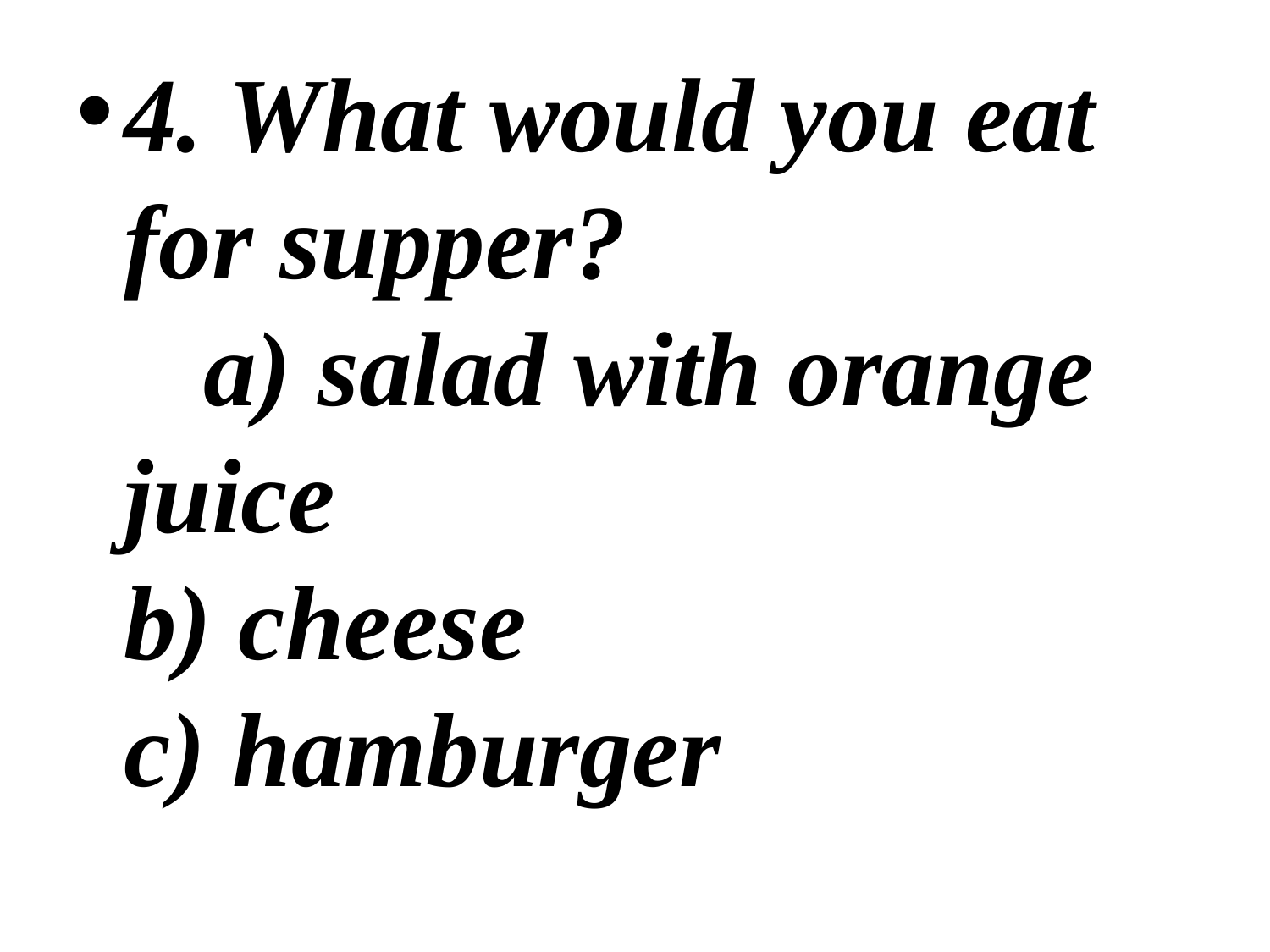

#
4. What would you eat for supper?                        a) salad with orange juice                              b) cheese                         c) hamburger